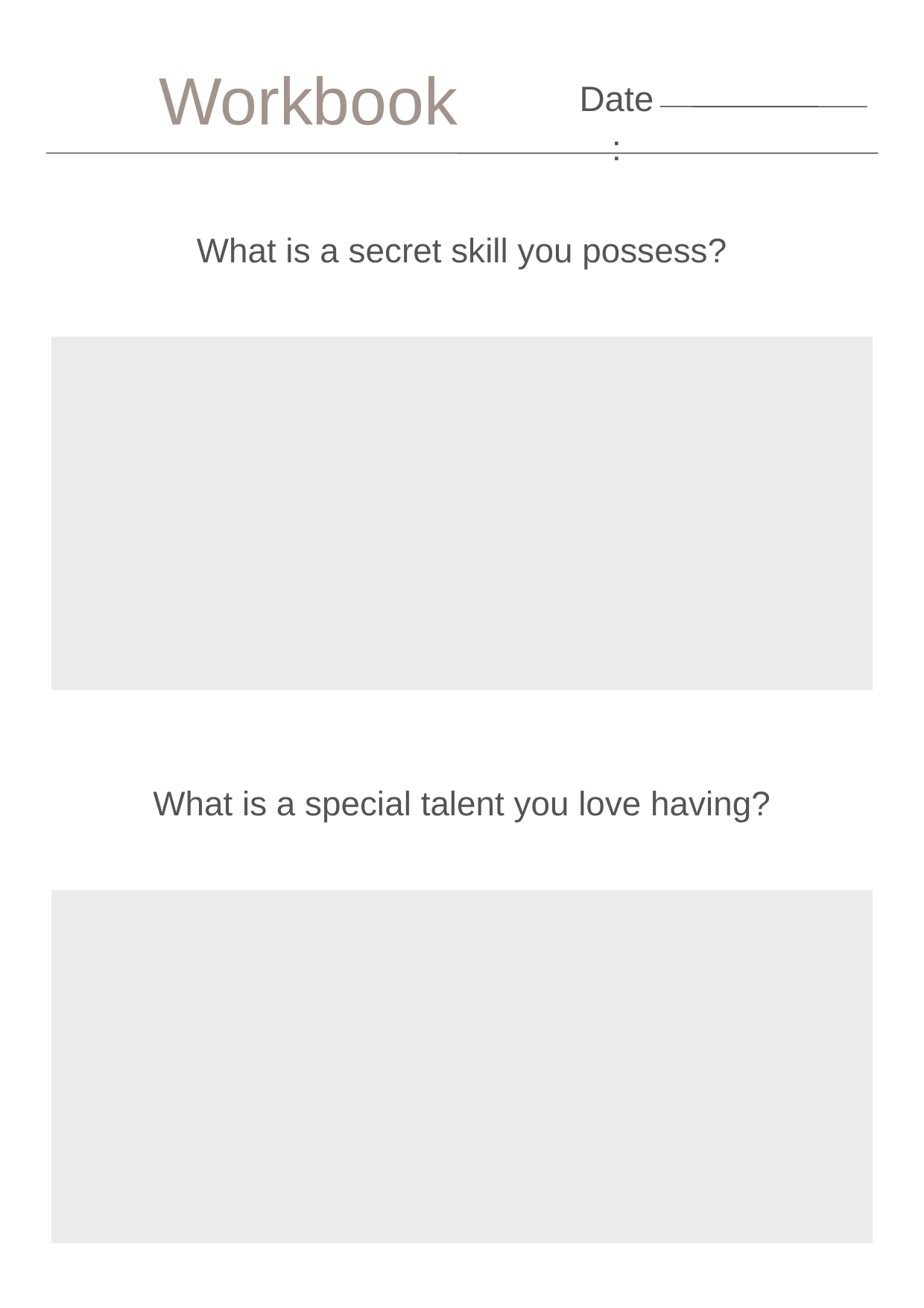

Workbook
Date:

What is a secret skill you possess?

What is a special talent you love having?